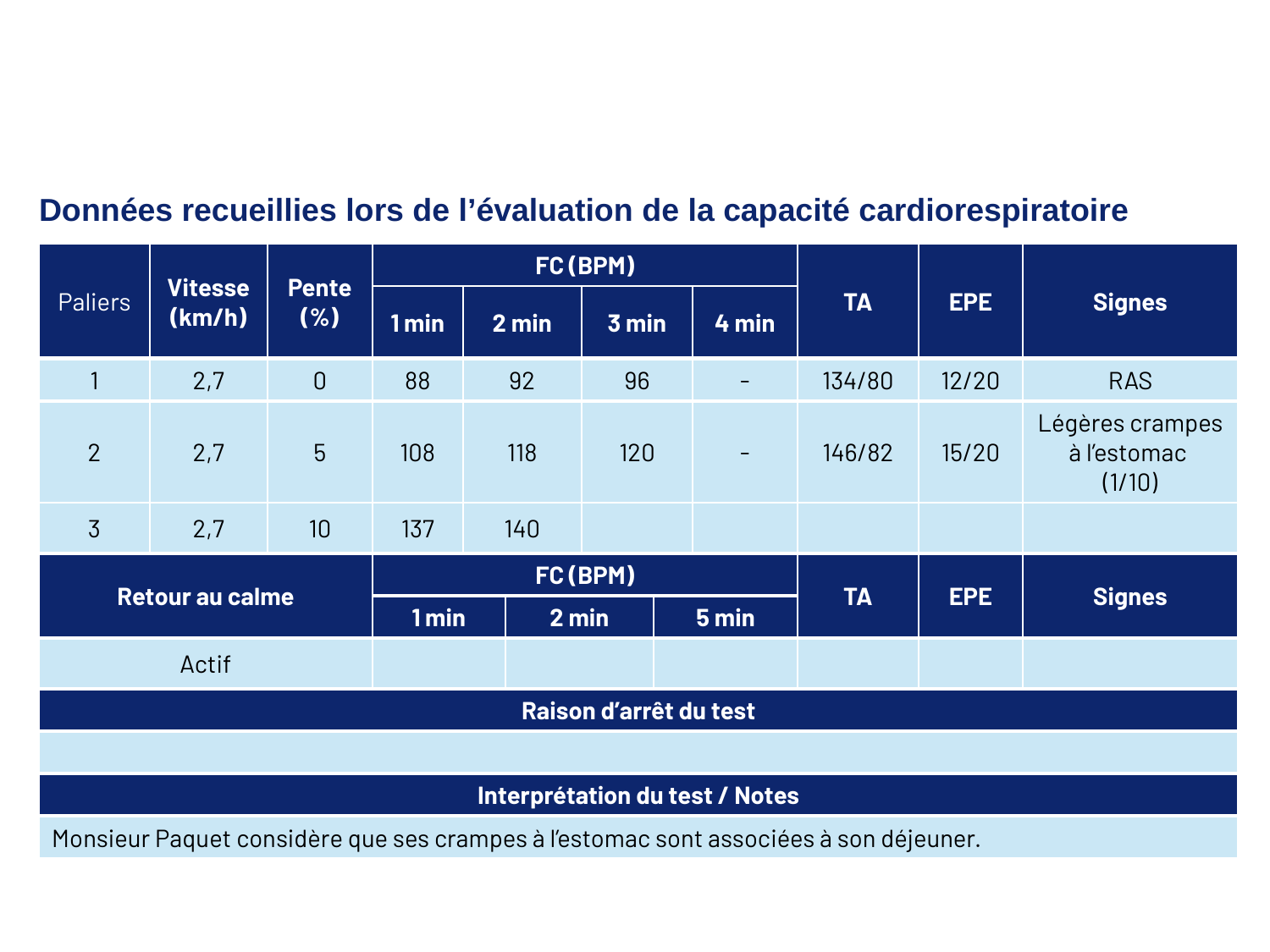

Données recueillies lors de l’évaluation de la capacité cardiorespiratoire
| Paliers | Vitesse (km/h) | Pente (%) | FC (BPM) |  |  |  |  |  | TA | EPE | Signes |
| --- | --- | --- | --- | --- | --- | --- | --- | --- | --- | --- | --- |
|  |  |  | 1 min | 2 min |  | 3 min |  | 4 min |  |  |  |
| 1 | 2,7 | 0 | 88 | 92 |  | 96 |  | - | 134/80 | 12/20 | RAS |
| 2 | 2,7 | 5 | 108 | 118 |  | 120 |  | - | 146/82 | 15/20 | Légères crampes à l’estomac (1/10) |
| 3 | 2,7 | 10 | 137 | 140 |  |  |  |  |  |  |  |
| Retour au calme |  |  | FC (BPM) |  |  |  |  |  | TA | EPE | Signes |
|  |  |  | 1 min |  | 2 min |  | 5 min |  |  |  |  |
| Actif |  |  |  |  |  |  |  |  |  |  |  |
| Raison d’arrêt du test |  |  |  |  |  |  |  |  |  |  |  |
|  |  |  |  |  |  |  |  |  |  |  |  |
| Interprétation du test / Notes |  |  |  |  |  |  |  |  |  |  |  |
| Monsieur Paquet considère que ses crampes à l’estomac sont associées à son déjeuner. |  |  |  |  |  |  |  |  |  |  |  |